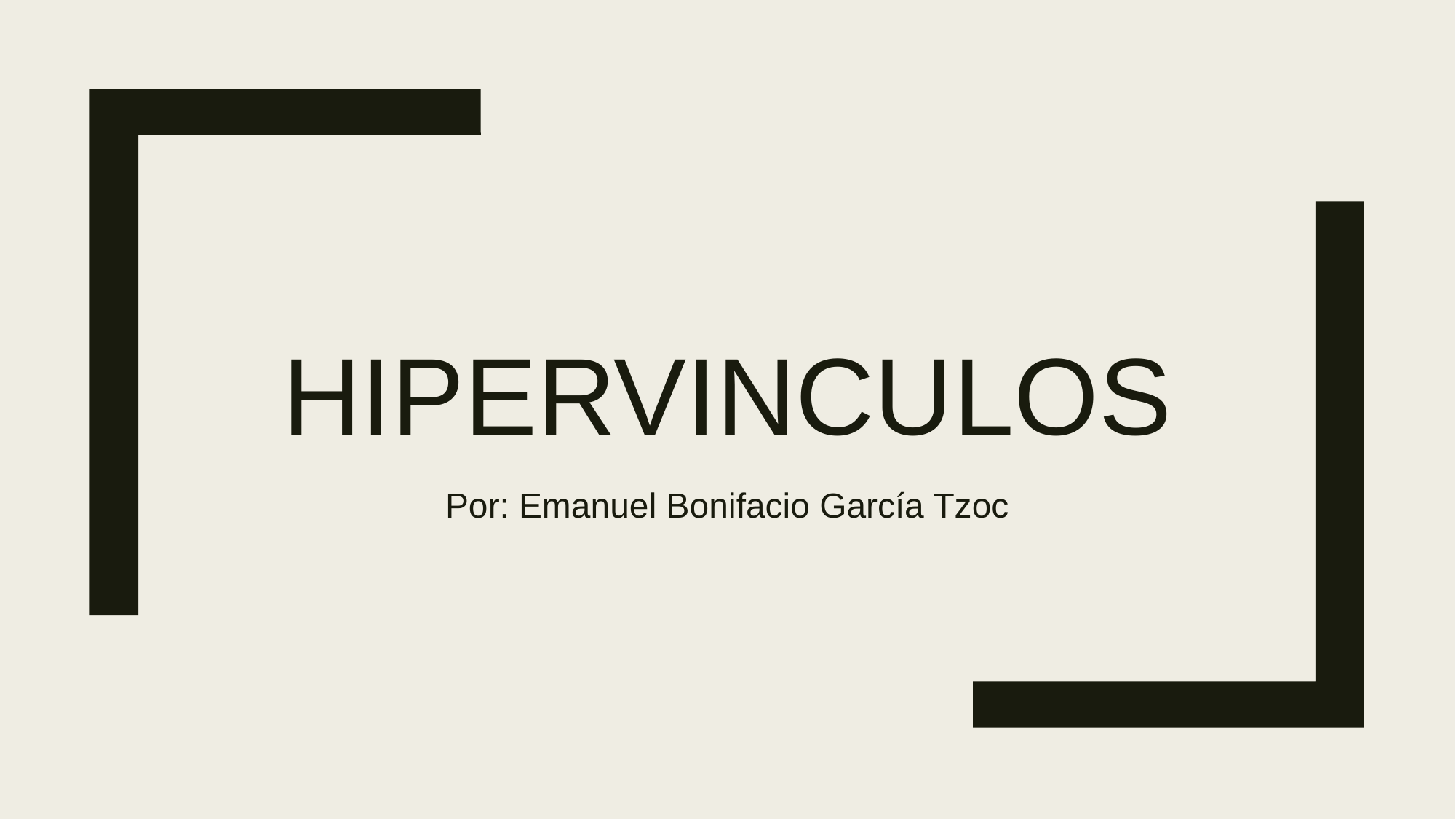

# Hipervinculos
Por: Emanuel Bonifacio García Tzoc